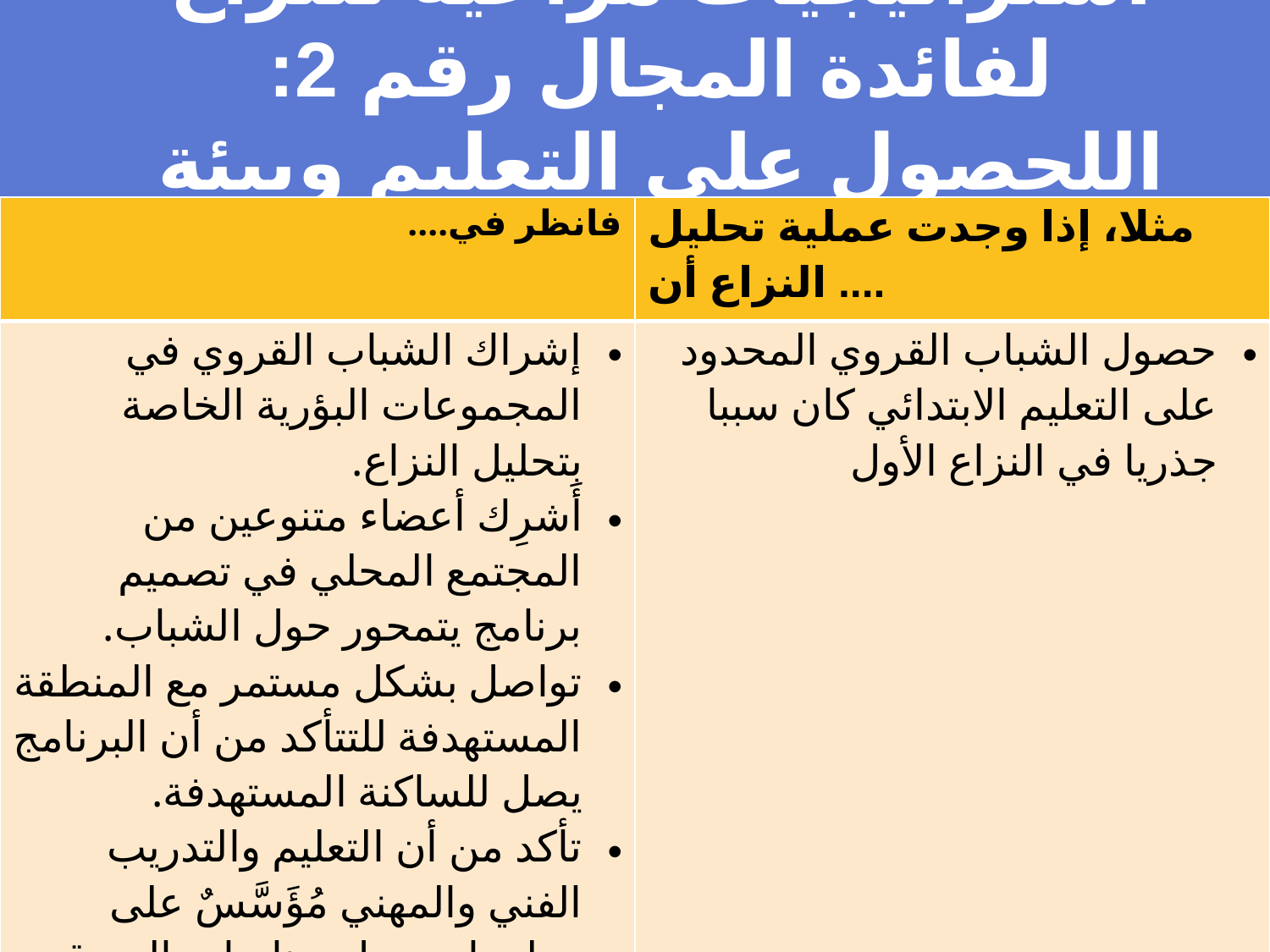

استراتيجيات مراعية للنزاع لفائدة المجال رقم 2: اللحصول على التعليم وبيئة التعلم
| فانظر في.... | مثلا، إذا وجدت عملية تحليل النزاع أن .... |
| --- | --- |
| إشراك الشباب القروي في المجموعات البؤرية الخاصة بتحليل النزاع. أَشرِك أعضاء متنوعين من المجتمع المحلي في تصميم برنامج يتمحور حول الشباب. تواصل بشكل مستمر مع المنطقة المستهدفة للتتأكد من أن البرنامج يصل للساكنة المستهدفة. تأكد من أن التعليم والتدريب الفني والمهني مُؤَسَّسٌ على معلومات حول ديناميات السوق المحلي ولايهدد الوظائف الموجودة. | حصول الشباب القروي المحدود على التعليم الابتدائي كان سببا جذريا في النزاع الأول |